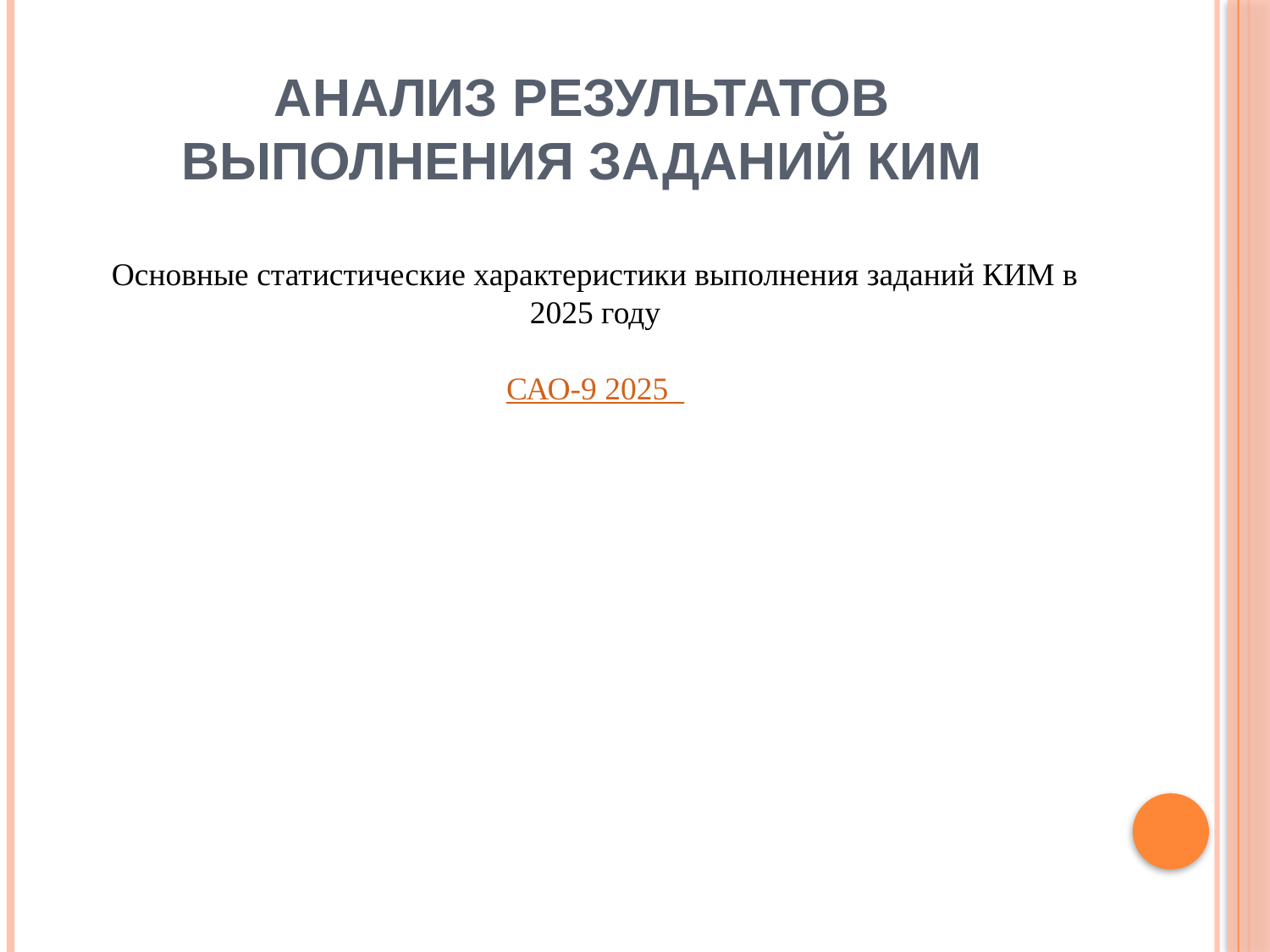

# АНАЛИЗ РЕЗУЛЬТАТОВ ВЫПОЛНЕНИЯ ЗАДАНИЙ КИМ
Основные статистические характеристики выполнения заданий КИМ в 2025 году

САО-9 2025_